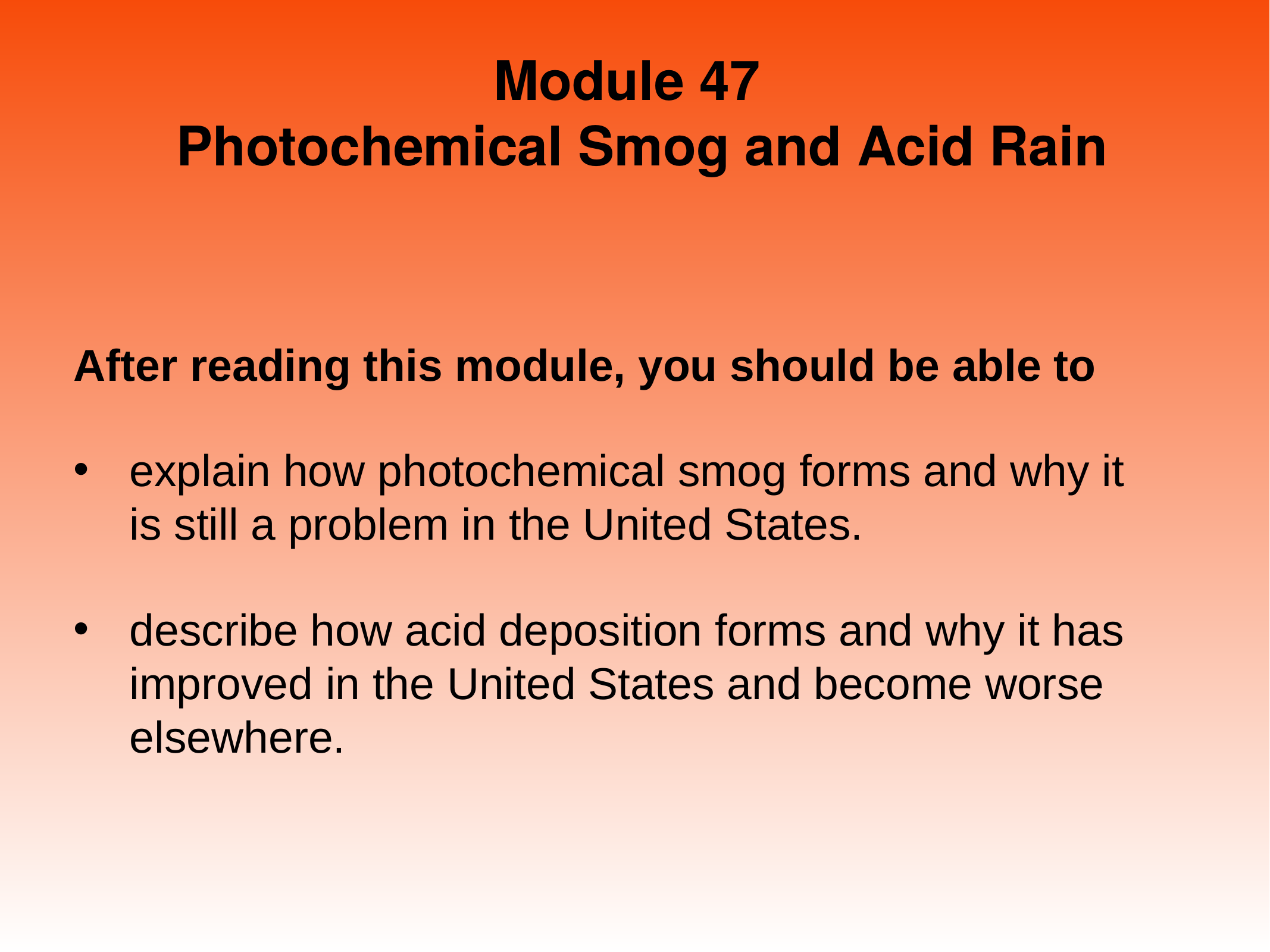

# Module 47 Photochemical Smog and Acid Rain
After reading this module, you should be able to
explain how photochemical smog forms and why it is still a problem in the United States.
describe how acid deposition forms and why it has improved in the United States and become worse elsewhere.